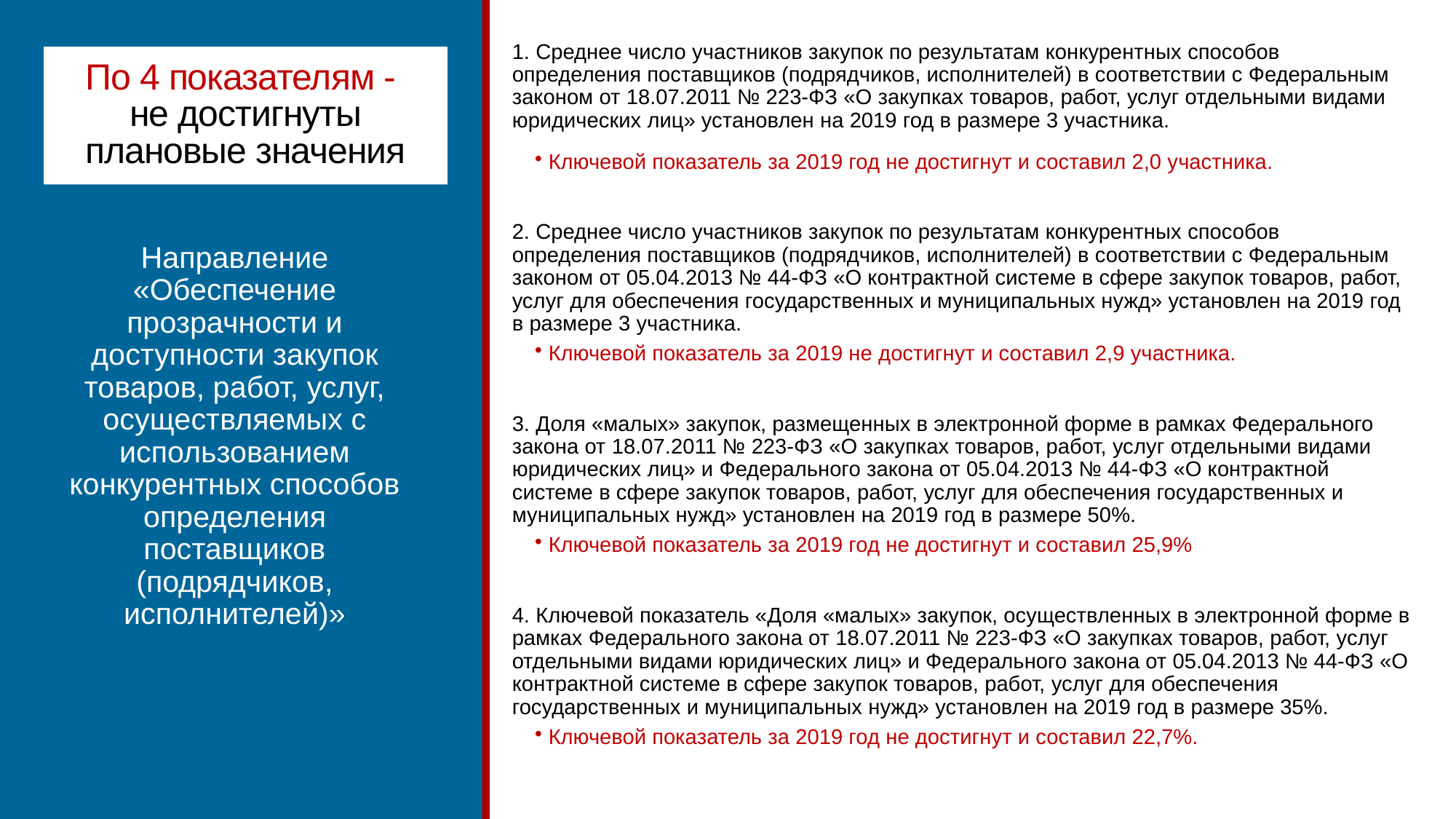

1. Среднее число участников закупок по результатам конкурентных способов определения поставщиков (подрядчиков, исполнителей) в соответствии с Федеральным законом от 18.07.2011 № 223-ФЗ «О закупках товаров, работ, услуг отдельными видами юридических лиц» установлен на 2019 год в размере 3 участника.
Ключевой показатель за 2019 год не достигнут и составил 2,0 участника.
2. Среднее число участников закупок по результатам конкурентных способов определения поставщиков (подрядчиков, исполнителей) в соответствии с Федеральным законом от 05.04.2013 № 44-ФЗ «О контрактной системе в сфере закупок товаров, работ, услуг для обеспечения государственных и муниципальных нужд» установлен на 2019 год в размере 3 участника.
Ключевой показатель за 2019 не достигнут и составил 2,9 участника.
3. Доля «малых» закупок, размещенных в электронной форме в рамках Федерального закона от 18.07.2011 № 223-ФЗ «О закупках товаров, работ, услуг отдельными видами юридических лиц» и Федерального закона от 05.04.2013 № 44-ФЗ «О контрактной системе в сфере закупок товаров, работ, услуг для обеспечения государственных и муниципальных нужд» установлен на 2019 год в размере 50%.
Ключевой показатель за 2019 год не достигнут и составил 25,9%
4. Ключевой показатель «Доля «малых» закупок, осуществленных в электронной форме в рамках Федерального закона от 18.07.2011 № 223-ФЗ «О закупках товаров, работ, услуг отдельными видами юридических лиц» и Федерального закона от 05.04.2013 № 44-ФЗ «О контрактной системе в сфере закупок товаров, работ, услуг для обеспечения государственных и муниципальных нужд» установлен на 2019 год в размере 35%.
Ключевой показатель за 2019 год не достигнут и составил 22,7%.
# По 4 показателям - не достигнуты плановые значения
Направление «Обеспечение прозрачности и доступности закупок товаров, работ, услуг, осуществляемых с использованием конкурентных способов определения поставщиков (подрядчиков, исполнителей)»